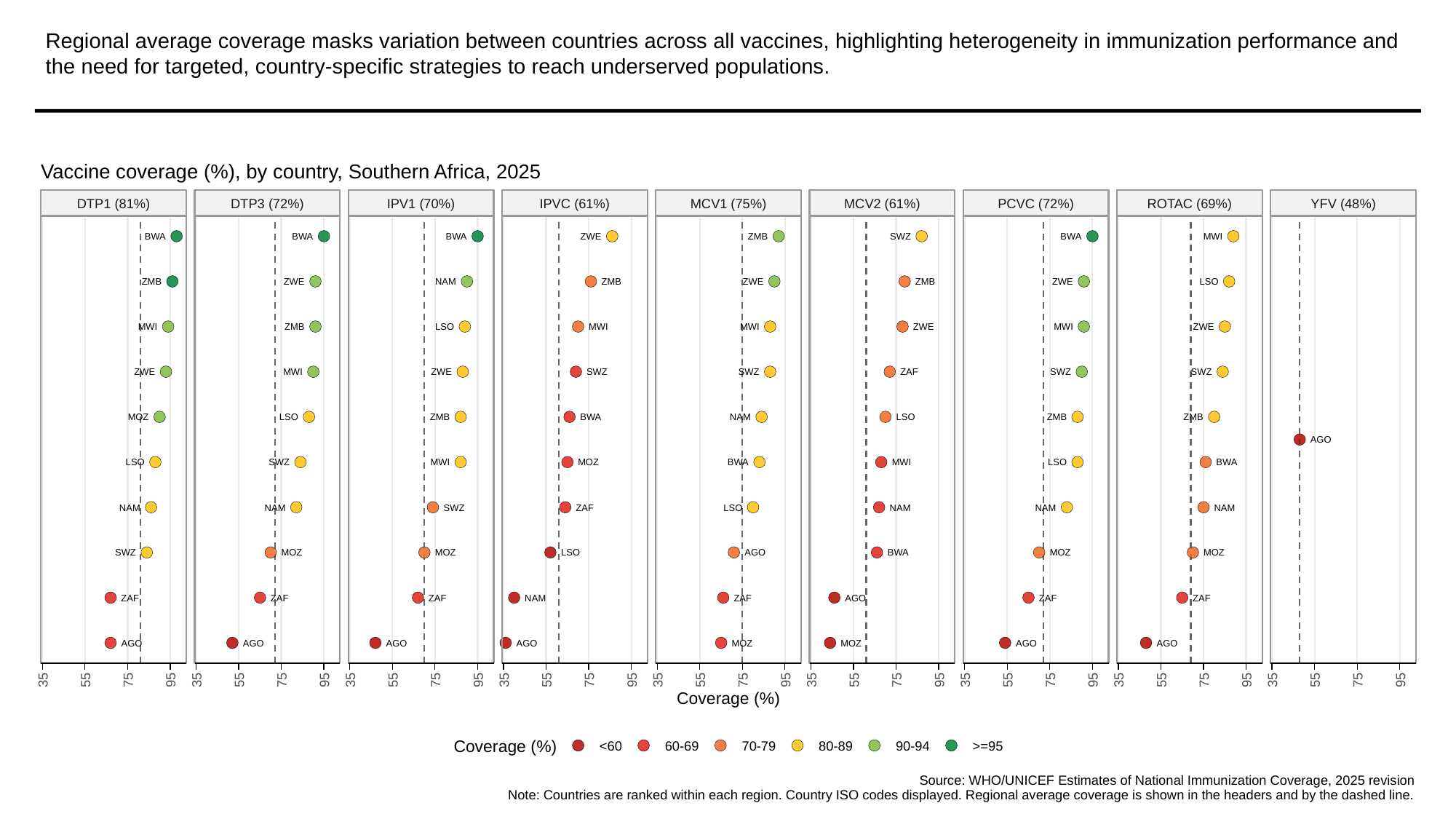

# Regional average coverage masks variation between countries across all vaccines, highlighting heterogeneity in immunization performance and the need for targeted, country-specific strategies to reach underserved populations.

Vaccine coverage (%), by country, Southern Africa, 2025

DTP1 (81%)
DTP3 (72%)
IPV1 (70%)
IPVC (61%)
MCV1 (75%)
MCV2 (61%)
PCVC (72%)
ROTAC (69%)
YFV (48%)

BWA
BWA
BWA
ZWE
ZMB
SWZ
BWA
MWI

ZMB
ZWE
NAM
ZMB
ZWE
ZMB
ZWE
LSO

MWI
ZMB
LSO
MWI
MWI
ZWE
MWI
ZWE

ZWE
MWI
ZWE
SWZ
SWZ
ZAF
SWZ
SWZ

MOZ
LSO
ZMB
BWA
NAM
LSO
ZMB
ZMB

AGO

LSO
SWZ
MWI
MOZ
BWA
MWI
LSO
BWA

NAM
NAM
SWZ
ZAF
LSO
NAM
NAM
NAM

SWZ
MOZ
MOZ
LSO
AGO
BWA
MOZ
MOZ

ZAF
ZAF
ZAF
NAM
ZAF
AGO
ZAF
ZAF

AGO
AGO
AGO
AGO
MOZ
MOZ
AGO
AGO

35
55
75
95
35
55
75
95
35
55
75
95
35
55
75
95
35
55
75
95
35
55
75
95
35
55
75
95
35
55
75
95
35
55
75
95
Coverage (%)
Coverage (%)

<60
60-69
70-79
80-89
90-94
>=95
Source: WHO/UNICEF Estimates of National Immunization Coverage, 2025 revision
Note: Countries are ranked within each region. Country ISO codes displayed. Regional average coverage is shown in the headers and by the dashed line.